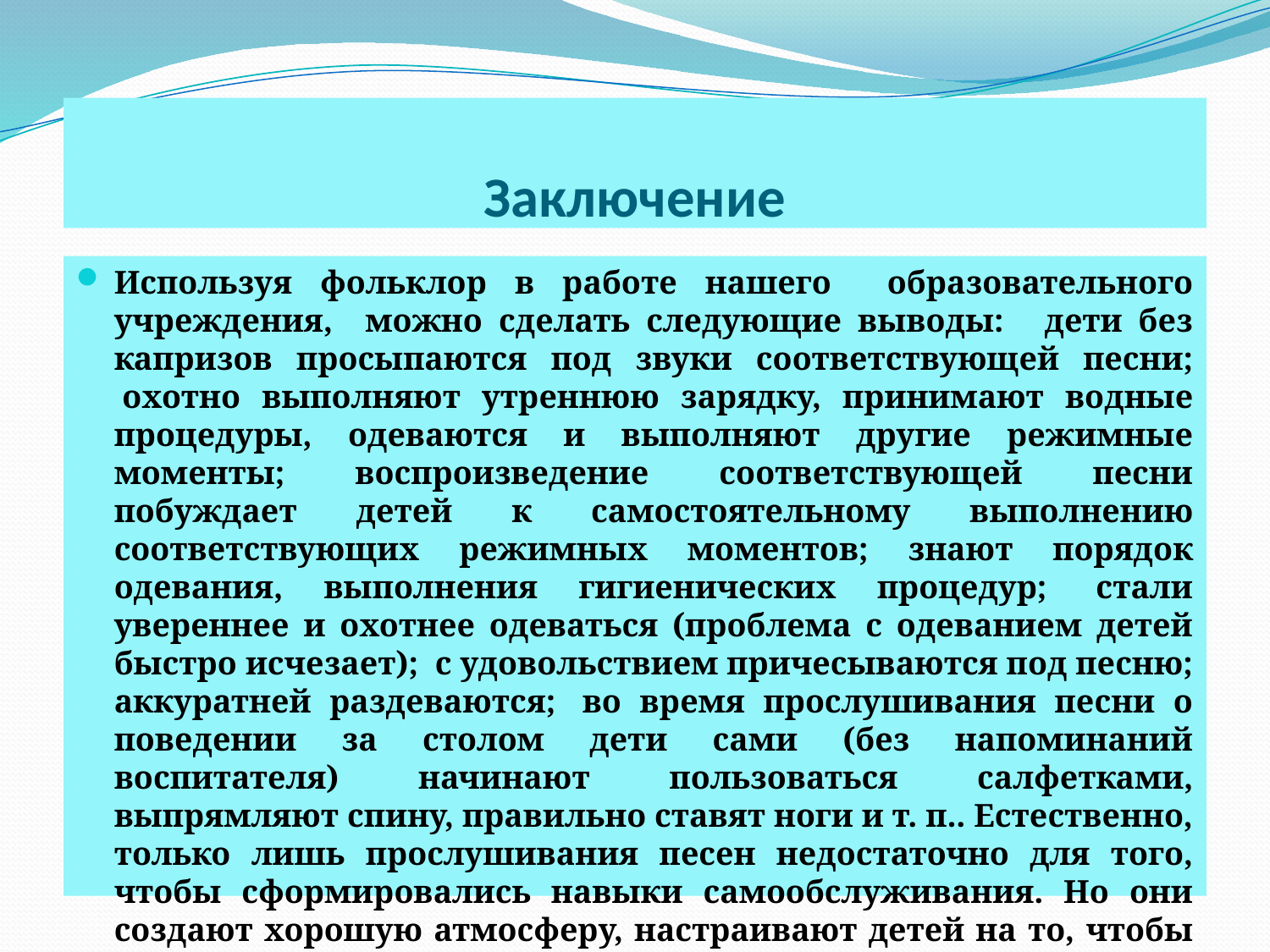

# Заключение
Используя фольклор в работе нашего  образовательного учреждения,  можно сделать следующие выводы:   дети без капризов просыпаются под звуки соответствующей песни;  охотно выполняют утреннюю зарядку, принимают водные процедуры, одеваются и выполняют другие режимные моменты; воспроизведение соответствующей песни побуждает детей к самостоятельному выполнению соответствующих режимных моментов; знают порядок одевания, выполнения гигиенических процедур;  стали увереннее и охотнее одеваться (проблема с одеванием детей быстро исчезает);  с удовольствием причесываются под песню; аккуратней раздеваются;  во время прослушивания песни о поведении за столом дети сами (без напоминаний воспитателя) начинают пользоваться салфетками, выпрямляют спину, правильно ставят ноги и т. п.. Естественно, только лишь прослушивания песен недостаточно для того, чтобы сформировались навыки самообслуживания. Но они создают хорошую атмосферу, настраивают детей на то, чтобы такие навыки формировать.